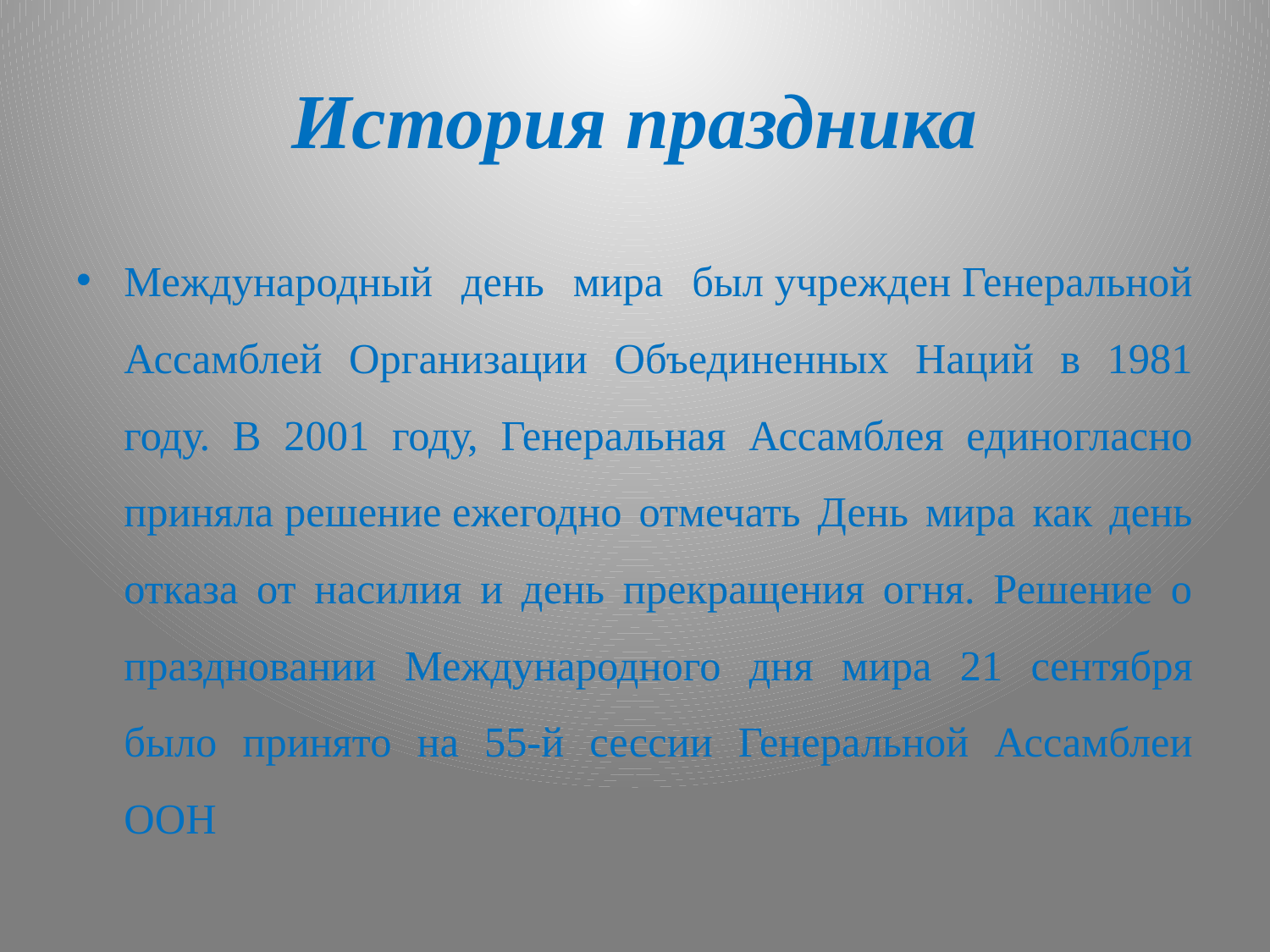

# История праздника
Международный день мира был учрежден Генеральной Ассамблей Организации Объединенных Наций в 1981 году. В 2001 году, Генеральная Ассамблея единогласно приняла решение ежегодно отмечать День мира как день отказа от насилия и день прекращения огня. Решение о праздновании Международного дня мира 21 сентября было принято на 55-й сессии Генеральной Ассамблеи ООН